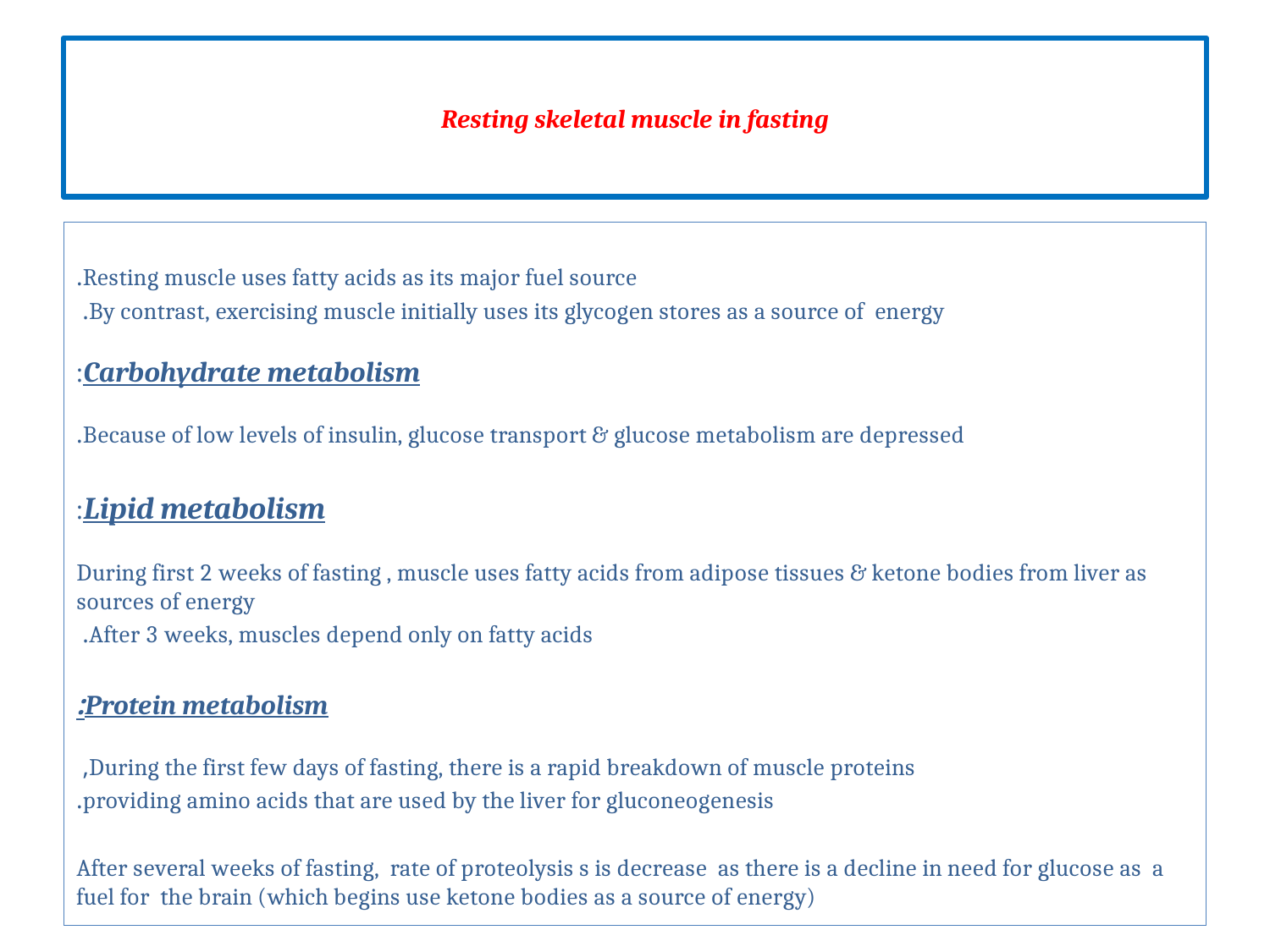

# Resting skeletal muscle in fasting

Resting muscle uses fatty acids as its major fuel source.
By contrast, exercising muscle initially uses its glycogen stores as a source of  energy.

Carbohydrate metabolism:

Because of low levels of insulin, glucose transport & glucose metabolism are depressed.

Lipid metabolism:

During first 2 weeks of fasting , muscle uses fatty acids from adipose tissues & ketone bodies from liver as sources of energy
After 3 weeks, muscles depend only on fatty acids.

Protein metabolism:

During the first few days of fasting, there is a rapid breakdown of muscle proteins,
providing amino acids that are used by the liver for gluconeogenesis.

 After several weeks of fasting,  rate of proteolysis s is decrease  as there is a decline in need for glucose as  a fuel for  the brain (which begins use ketone bodies as a source of energy)